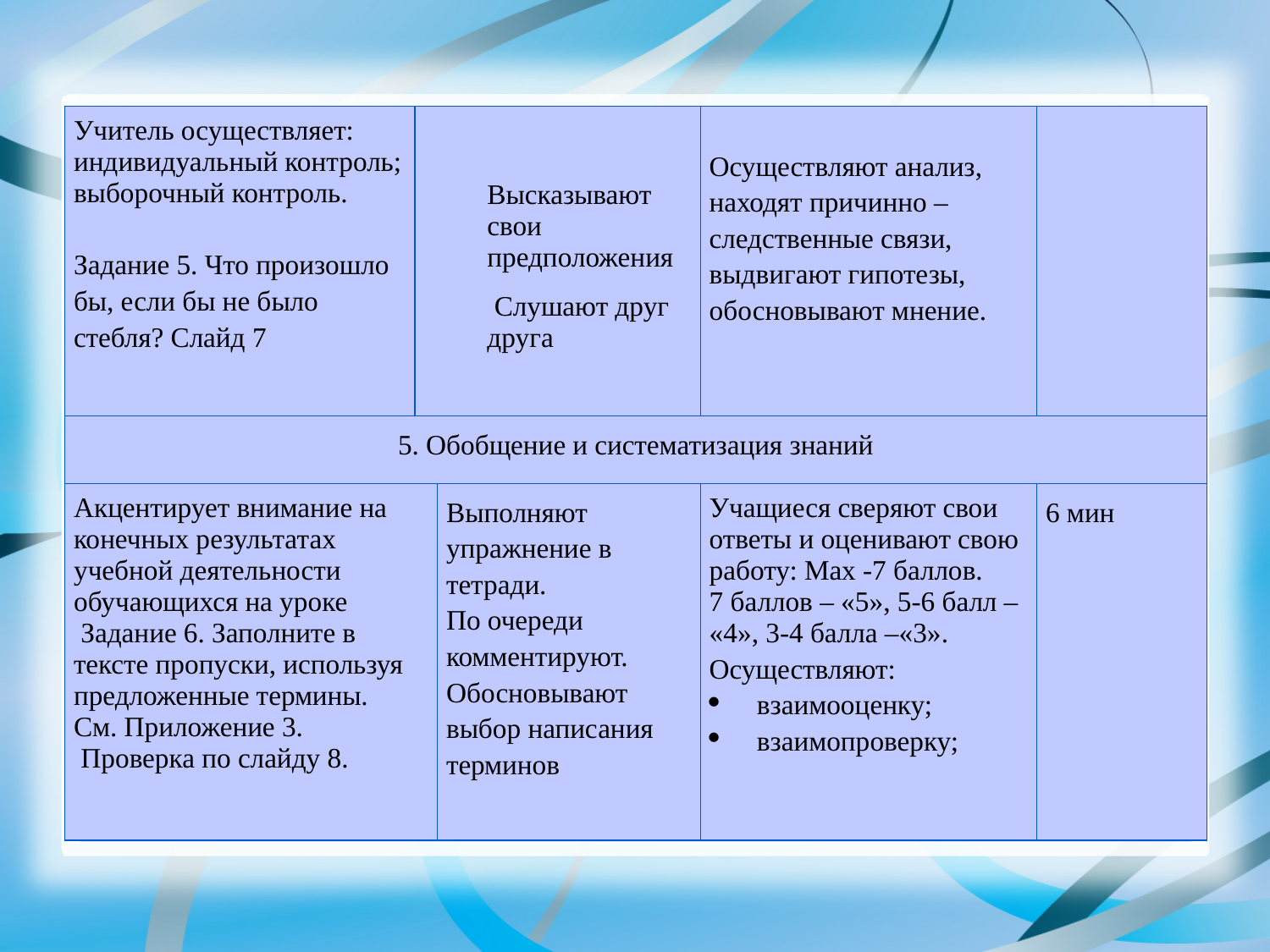

| Учитель осуществляет: индивидуальный контроль; выборочный контроль. Задание 5. Что произошло бы, если бы не было стебля? Слайд 7 | Высказывают свои предположения Слушают друг друга |  | Осуществляют анализ, находят причинно –следственные связи, выдвигают гипотезы, обосновывают мнение. |  |
| --- | --- | --- | --- | --- |
| 5. Обобщение и систематизация знаний |  |  |  |  |
| Акцентирует внимание на конечных результатах учебной деятельности обучающихся на уроке  Задание 6. Заполните в тексте пропуски, используя предложенные термины. См. Приложение 3. Проверка по слайду 8. |  | Выполняют упражнение в тетради. По очереди комментируют. Обосновывают выбор написания терминов | Учащиеся сверяют свои ответы и оценивают свою работу: Мах -7 баллов. 7 баллов – «5», 5-6 балл – «4», 3-4 балла –«3». Осуществляют: взаимооценку; взаимопроверку; | 6 мин |